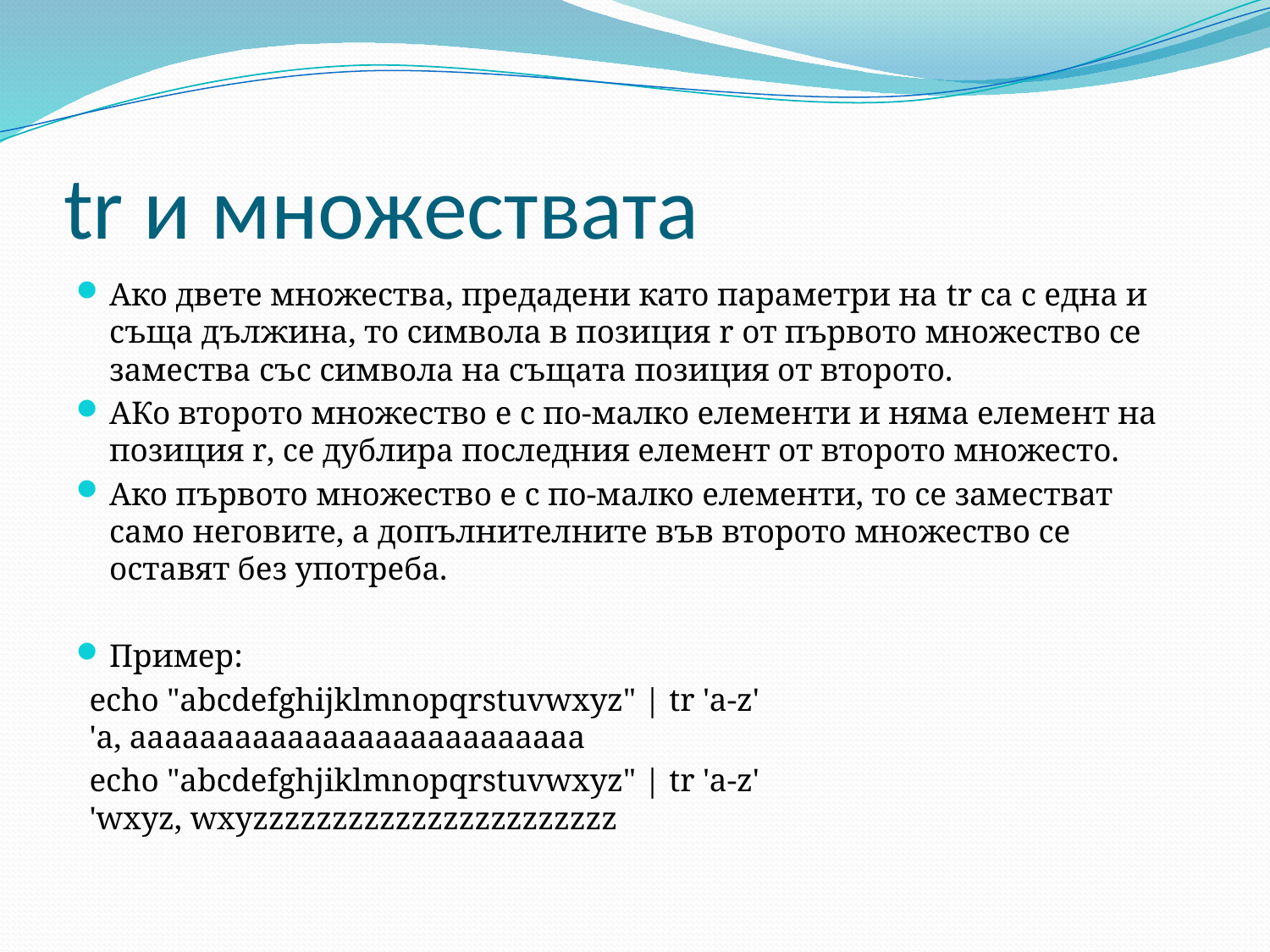

# tr и множествата
Ако двете множества, предадени като параметри на tr са с една и съща дължина, то символа в позиция r от първото множество се замества със символа на същата позиция от второто.
АКо второто множество е с по-малко елементи и няма елемент на позиция r, се дублира последния елемент от второто множесто.
Ако първото множество е с по-малко елементи, то се заместват само неговите, а допълнителните във второто множество се оставят без употреба.

Пример:
echo "abcdefghijklmnopqrstuvwxyz" | tr 'a-z' 'a‚ aaaaaaaaaaaaaaaaaaaaaaaaaa
echo "abcdefghjiklmnopqrstuvwxyz" | tr 'a-z' 'wxyz‚ wxyzzzzzzzzzzzzzzzzzzzzzzz